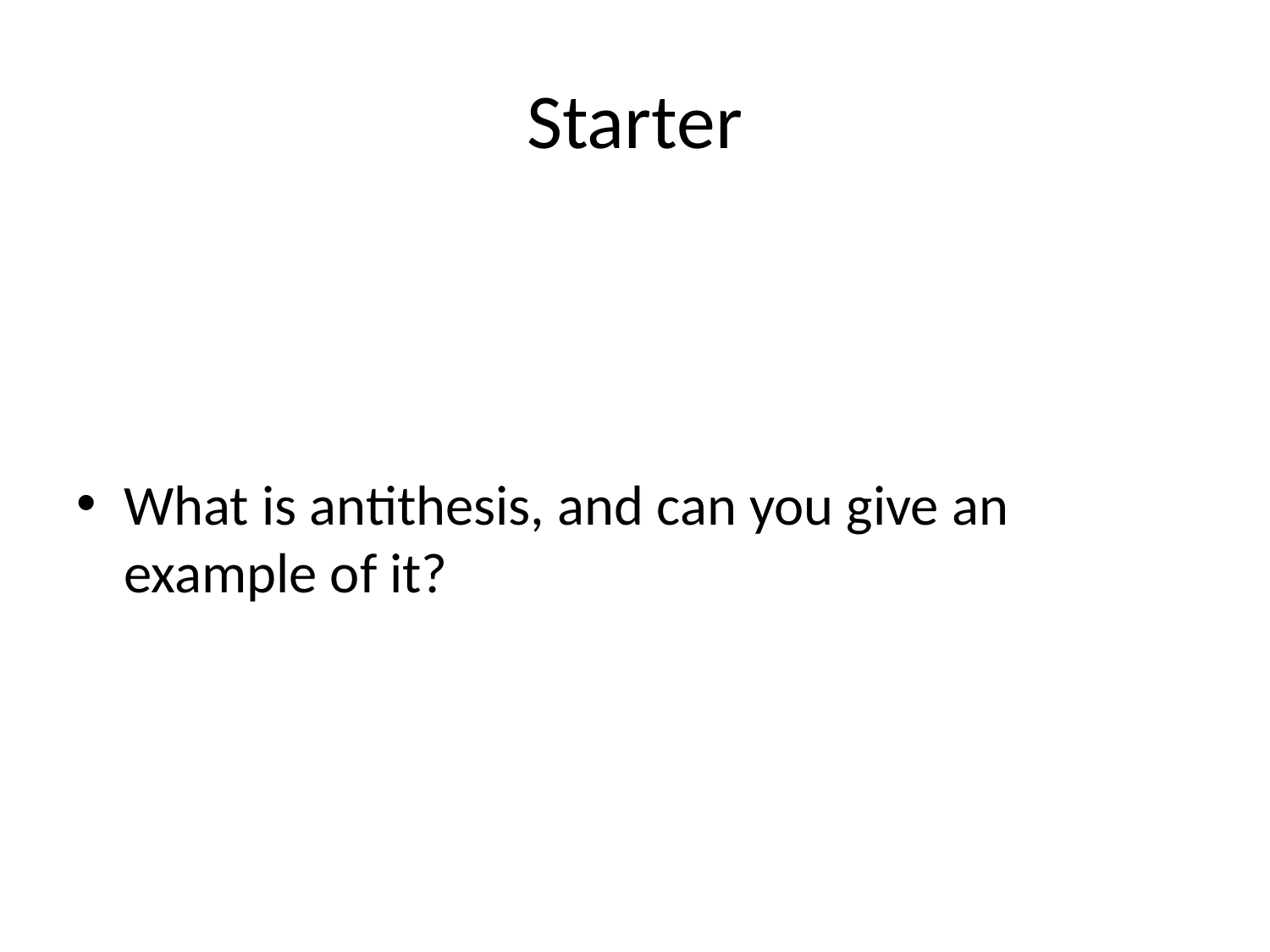

# Starter
What is antithesis, and can you give an example of it?